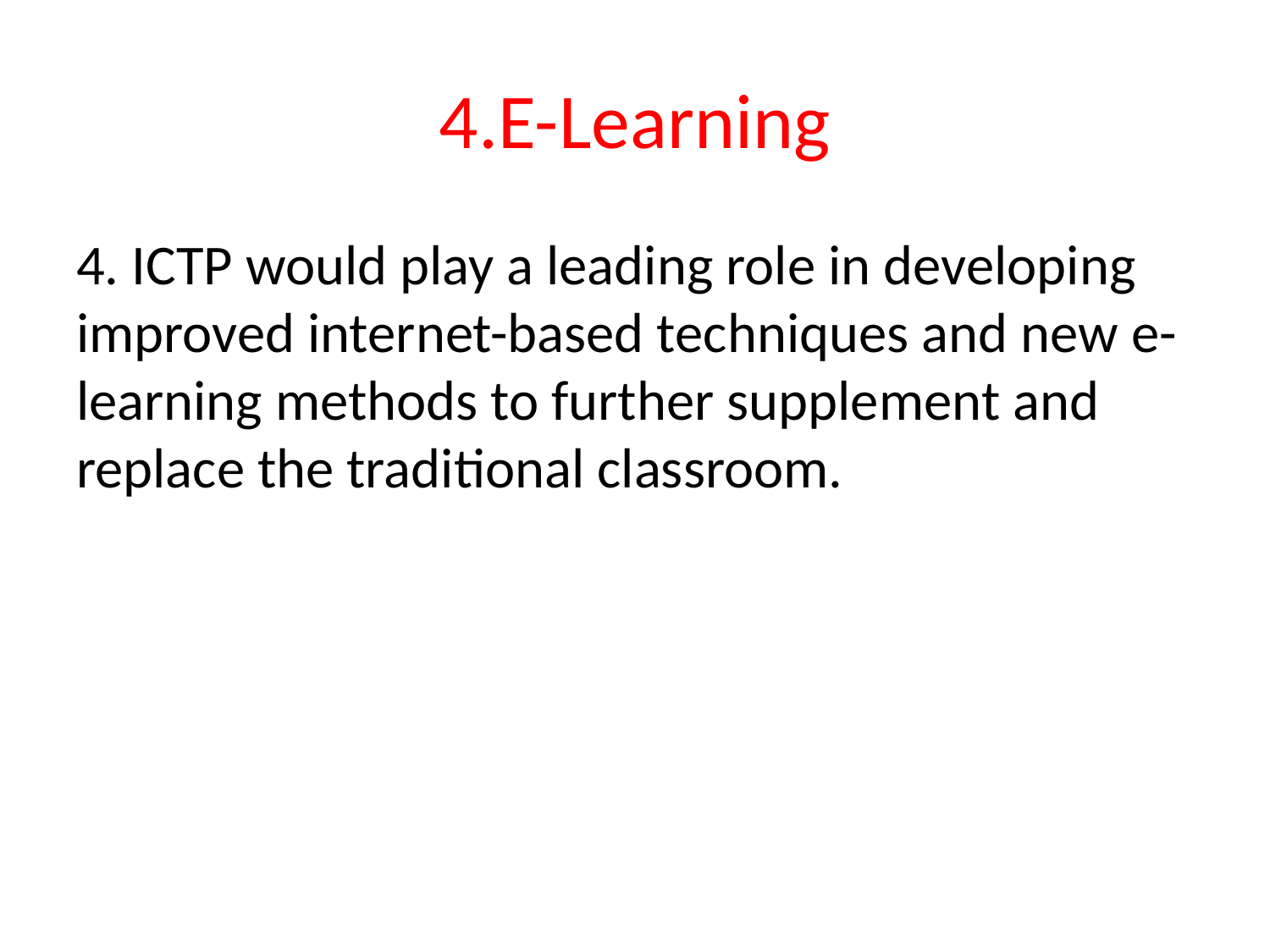

# 4.E-Learning
4. ICTP would play a leading role in developing improved internet-based techniques and new e-learning methods to further supplement and replace the traditional classroom.